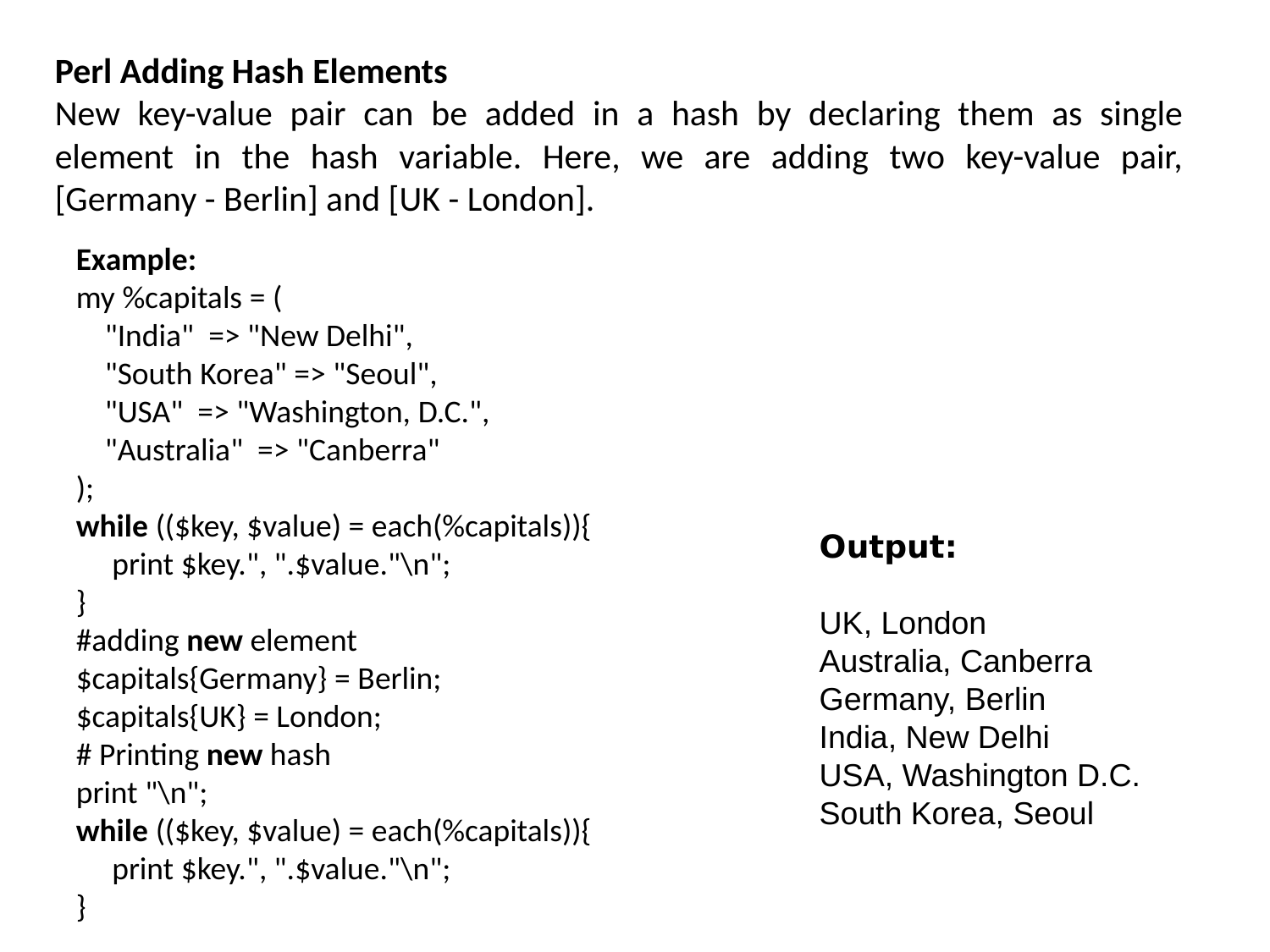

Perl Adding Hash Elements
New key-value pair can be added in a hash by declaring them as single element in the hash variable. Here, we are adding two key-value pair, [Germany - Berlin] and [UK - London].
Example:
my %capitals = (
    "India"  => "New Delhi",
    "South Korea" => "Seoul",
    "USA"  => "Washington, D.C.",
    "Australia"  => "Canberra"
);
while (($key, $value) = each(%capitals)){
     print $key.", ".$value."\n";
}
#adding new element
$capitals{Germany} = Berlin;
$capitals{UK} = London;
# Printing new hash
print "\n";
while (($key, $value) = each(%capitals)){
     print $key.", ".$value."\n";
}
Output:

UK, London
Australia, Canberra
Germany, Berlin
India, New Delhi
USA, Washington D.C.
South Korea, Seoul